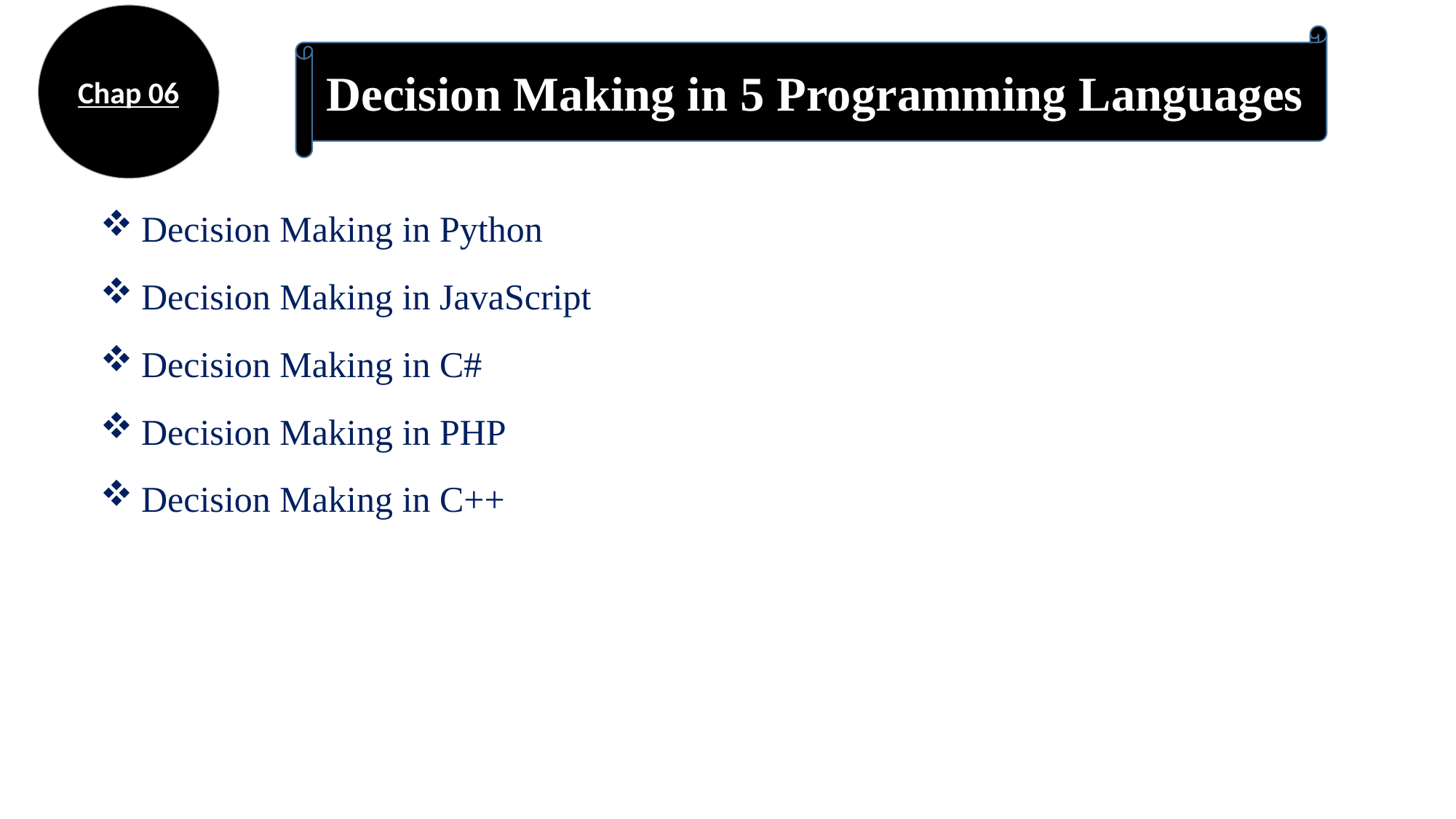

Chap 06
Decision Making in 5 Programming Languages
Decision Making in Python
Decision Making in JavaScript
Decision Making in C#
Decision Making in PHP
Decision Making in C++